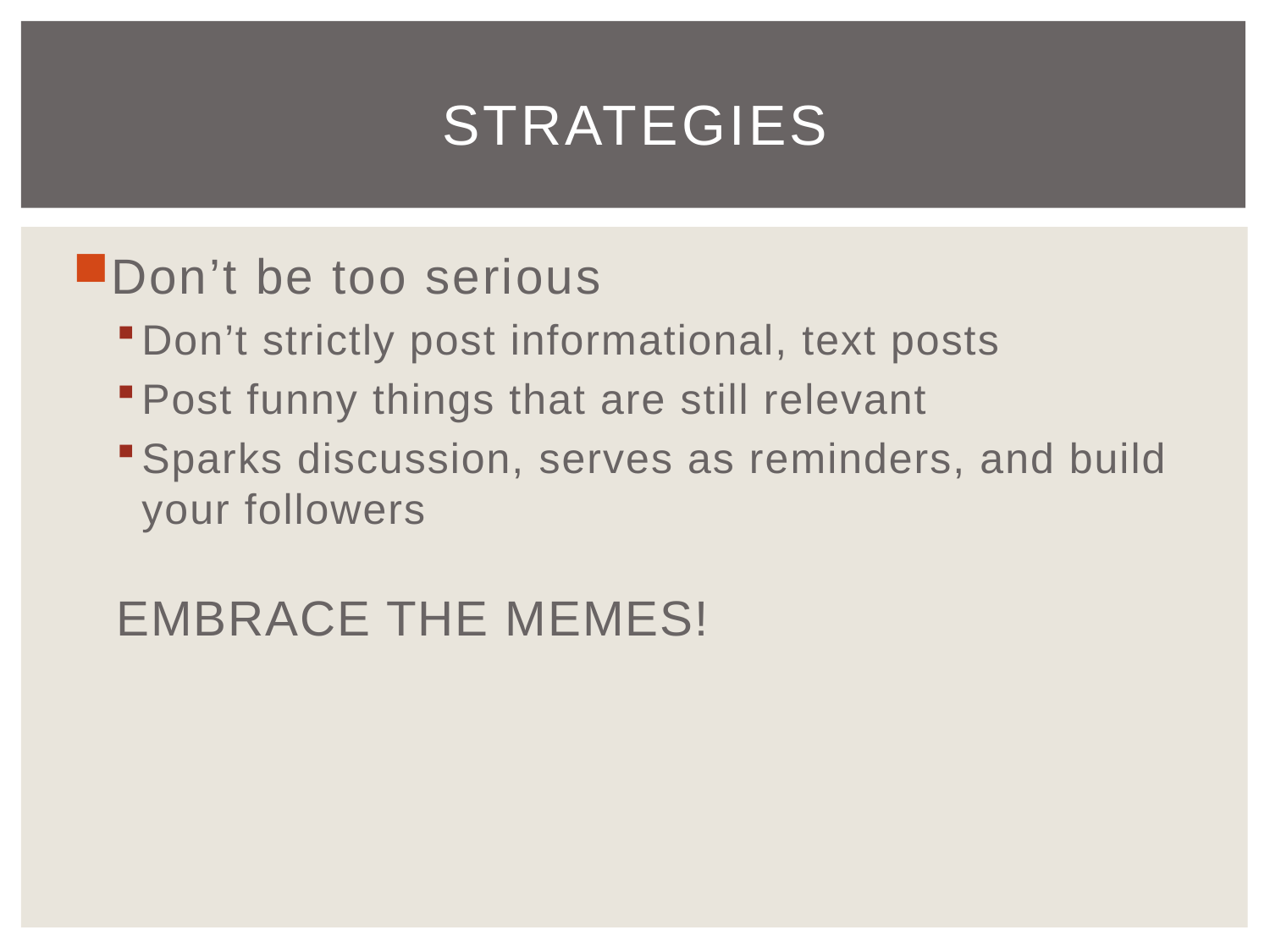

# Strategies
Don’t be too serious
Don’t strictly post informational, text posts
Post funny things that are still relevant
Sparks discussion, serves as reminders, and build your followers

EMBRACE THE MEMES!